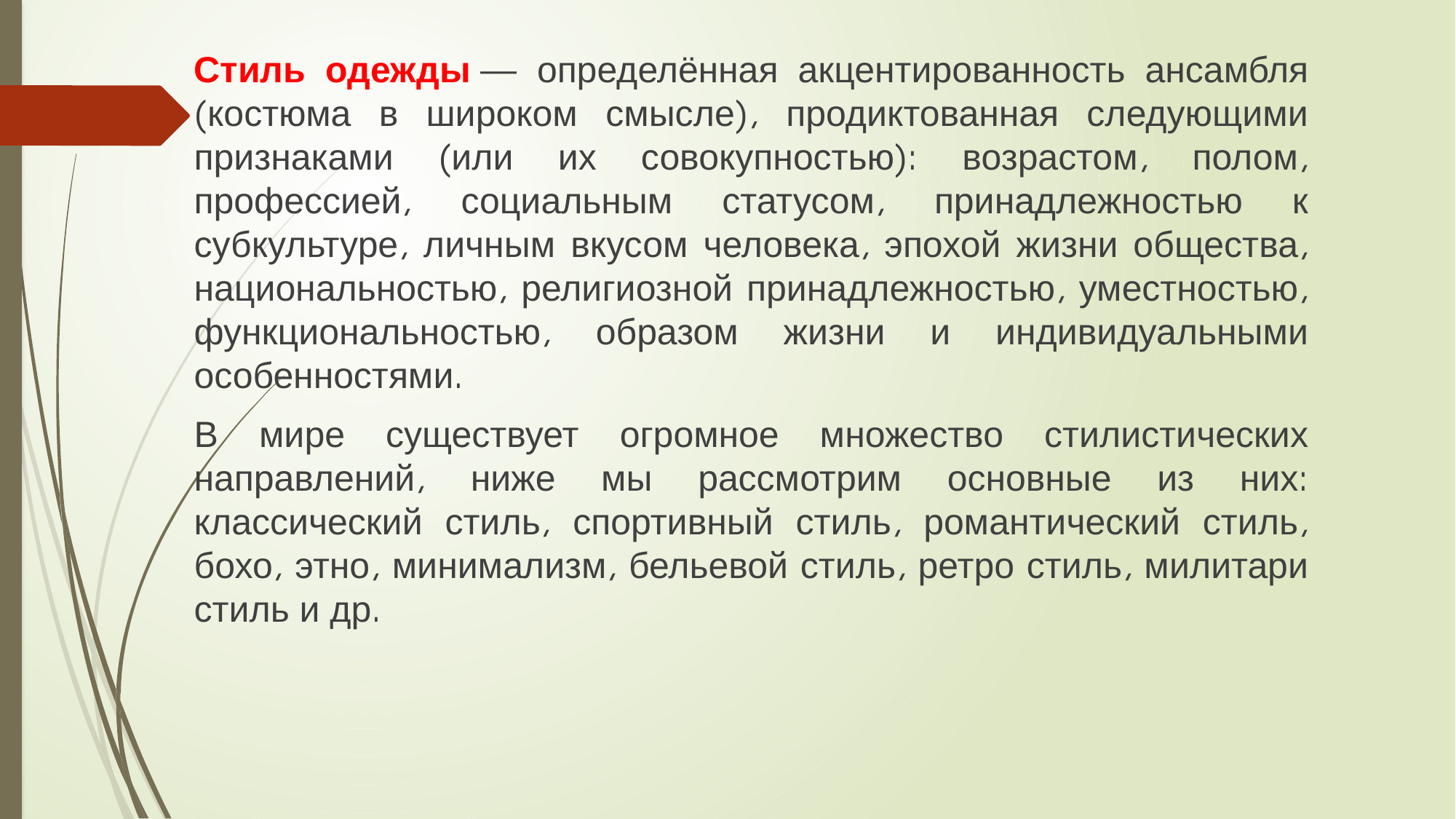

Стиль одежды — определённая акцентированность ансамбля (костюма в широком смысле), продиктованная следующими признаками (или их совокупностью): возрастом, полом, профессией, социальным статусом, принадлежностью к субкультуре, личным вкусом человека, эпохой жизни общества, национальностью, религиозной принадлежностью, уместностью, функциональностью, образом жизни и индивидуальными особенностями.
В мире существует огромное множество стилистических направлений, ниже мы рассмотрим основные из них: классический стиль, спортивный стиль, романтический стиль, бохо, этно, минимализм, бельевой стиль, ретро стиль, милитари стиль и др.